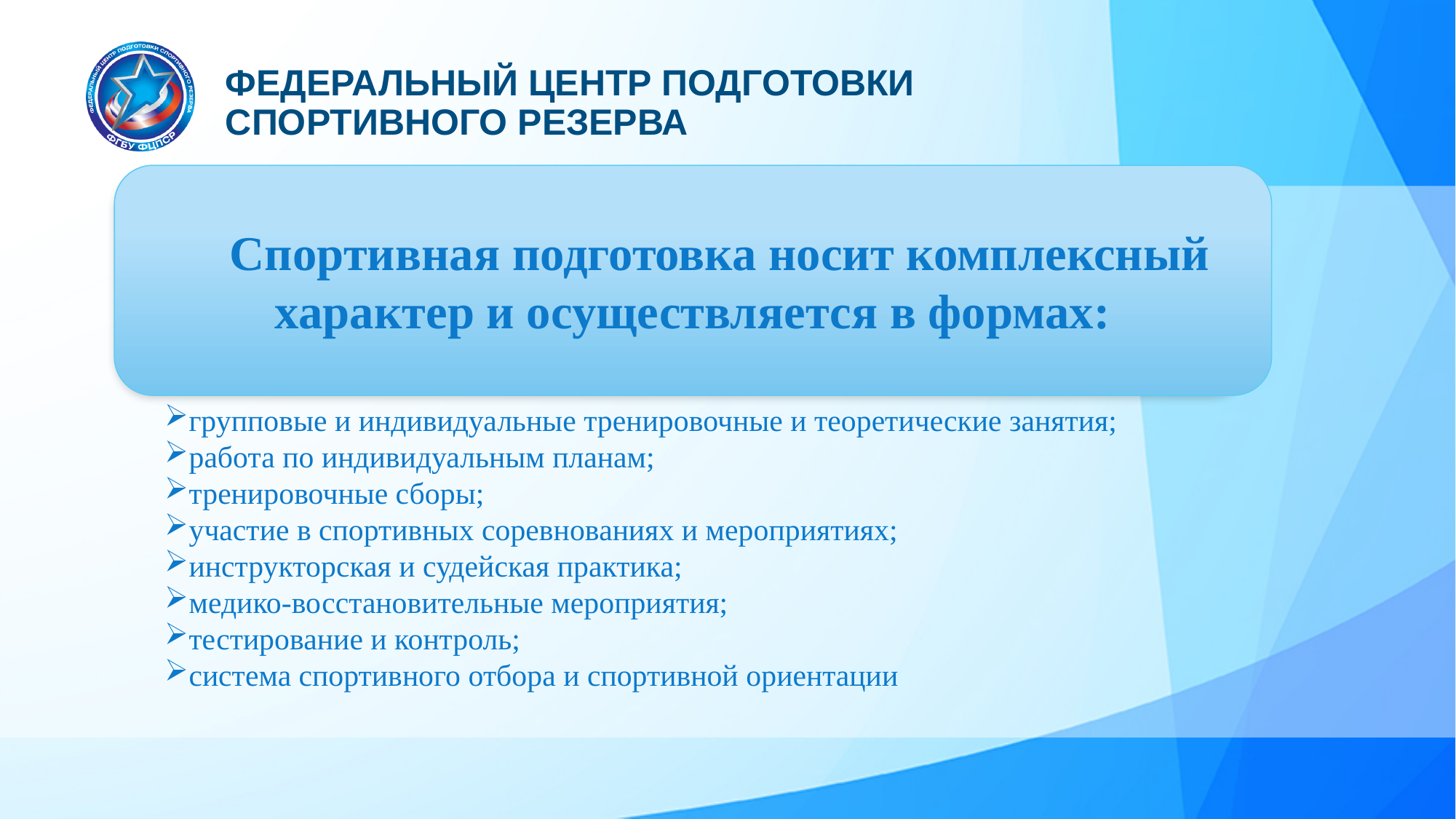

Спортивная подготовка носит комплексный характер и осуществляется в формах:
групповые и индивидуальные тренировочные и теоретические занятия;
работа по индивидуальным планам;
тренировочные сборы;
участие в спортивных соревнованиях и мероприятиях;
инструкторская и судейская практика;
медико-восстановительные мероприятия;
тестирование и контроль;
система спортивного отбора и спортивной ориентации